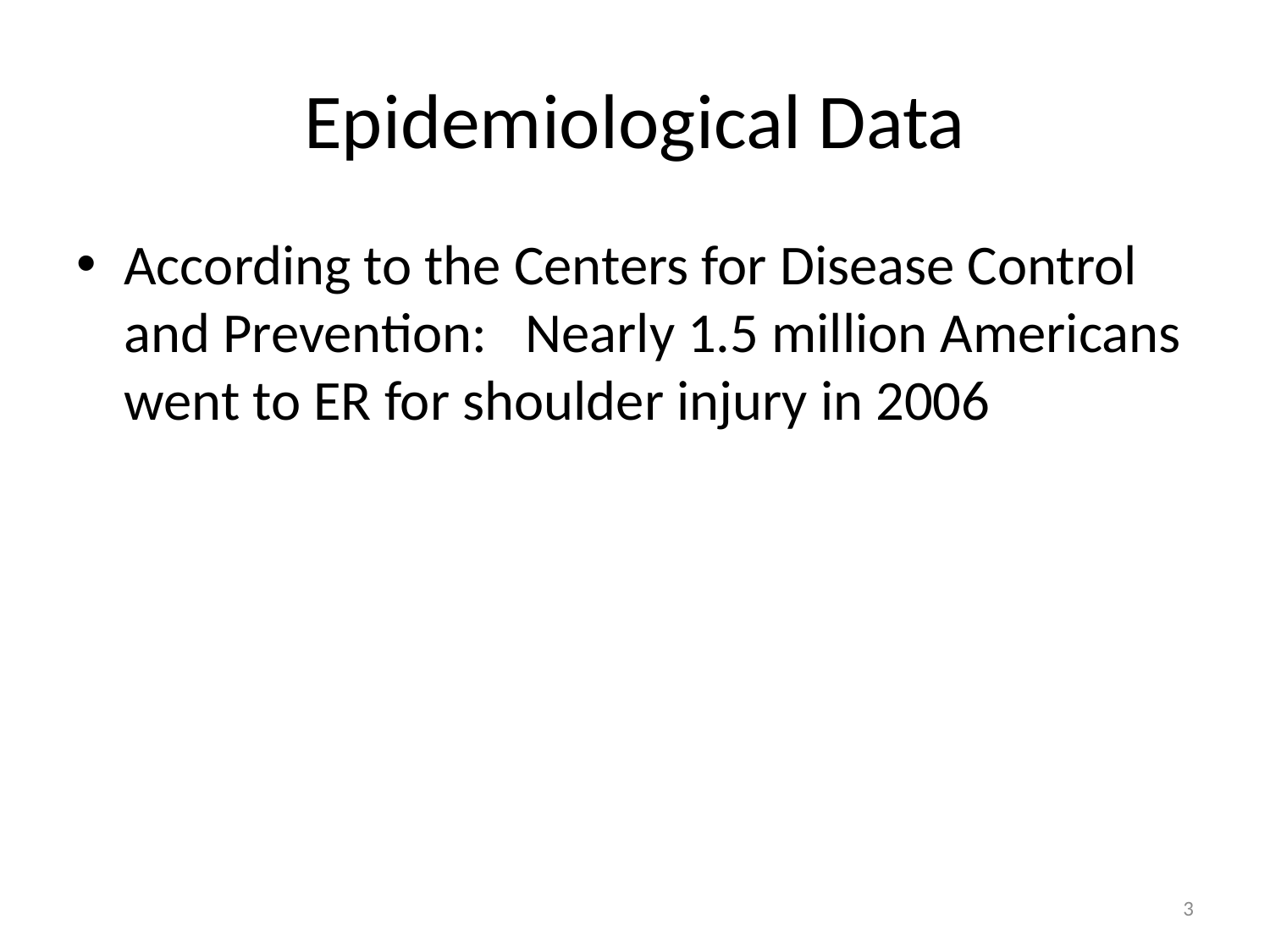

# Epidemiological Data
According to the Centers for Disease Control and Prevention:   Nearly 1.5 million Americans went to ER for shoulder injury in 2006

3